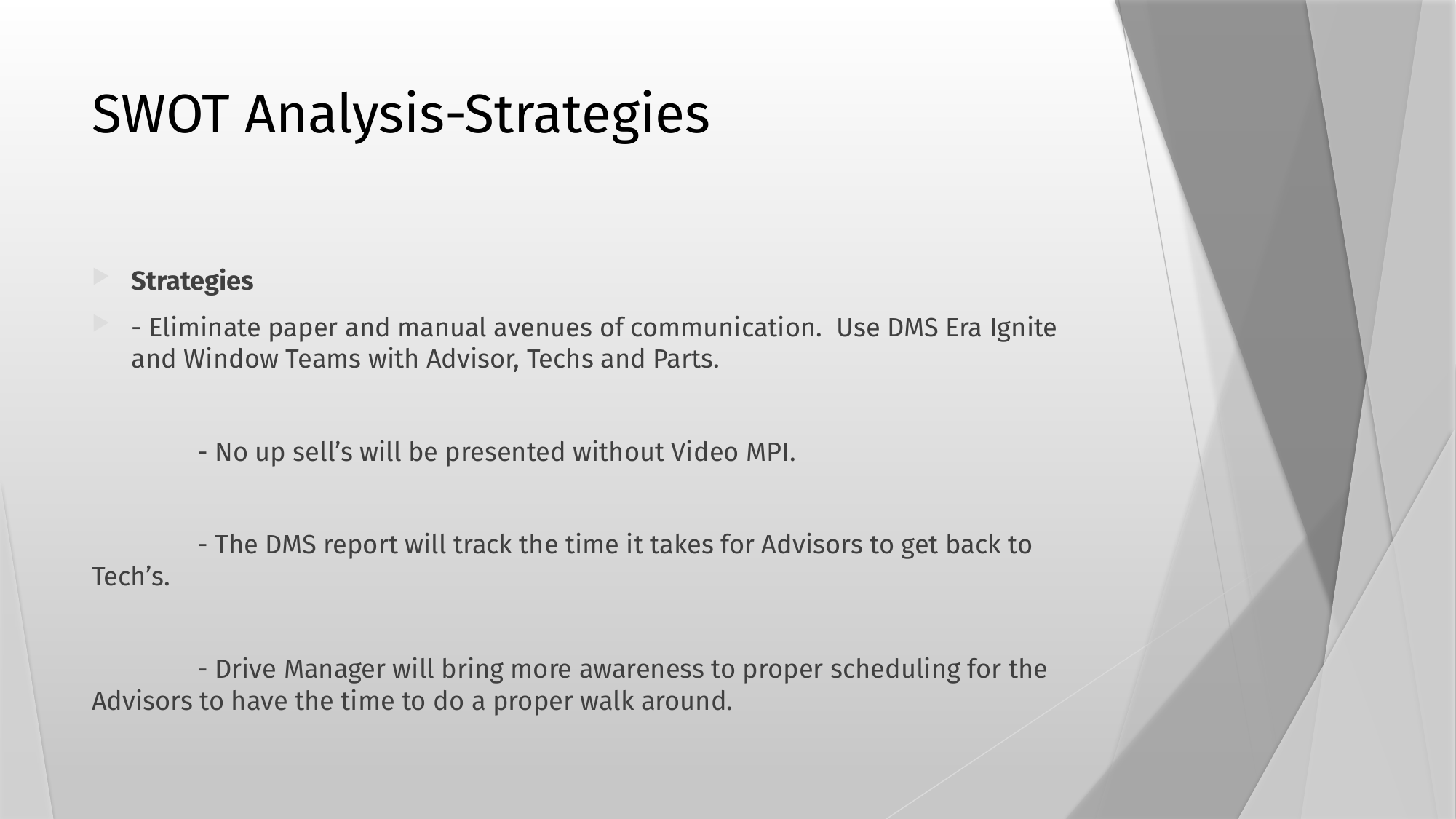

# SWOT Analysis-Strategies
Strategies
- Eliminate paper and manual avenues of communication.  Use DMS Era Ignite and Window Teams with Advisor, Techs and Parts.

	- No up sell’s will be presented without Video MPI.

	- The DMS report will track the time it takes for Advisors to get back to Tech’s.

	- Drive Manager will bring more awareness to proper scheduling for the Advisors to have the time to do a proper walk around.